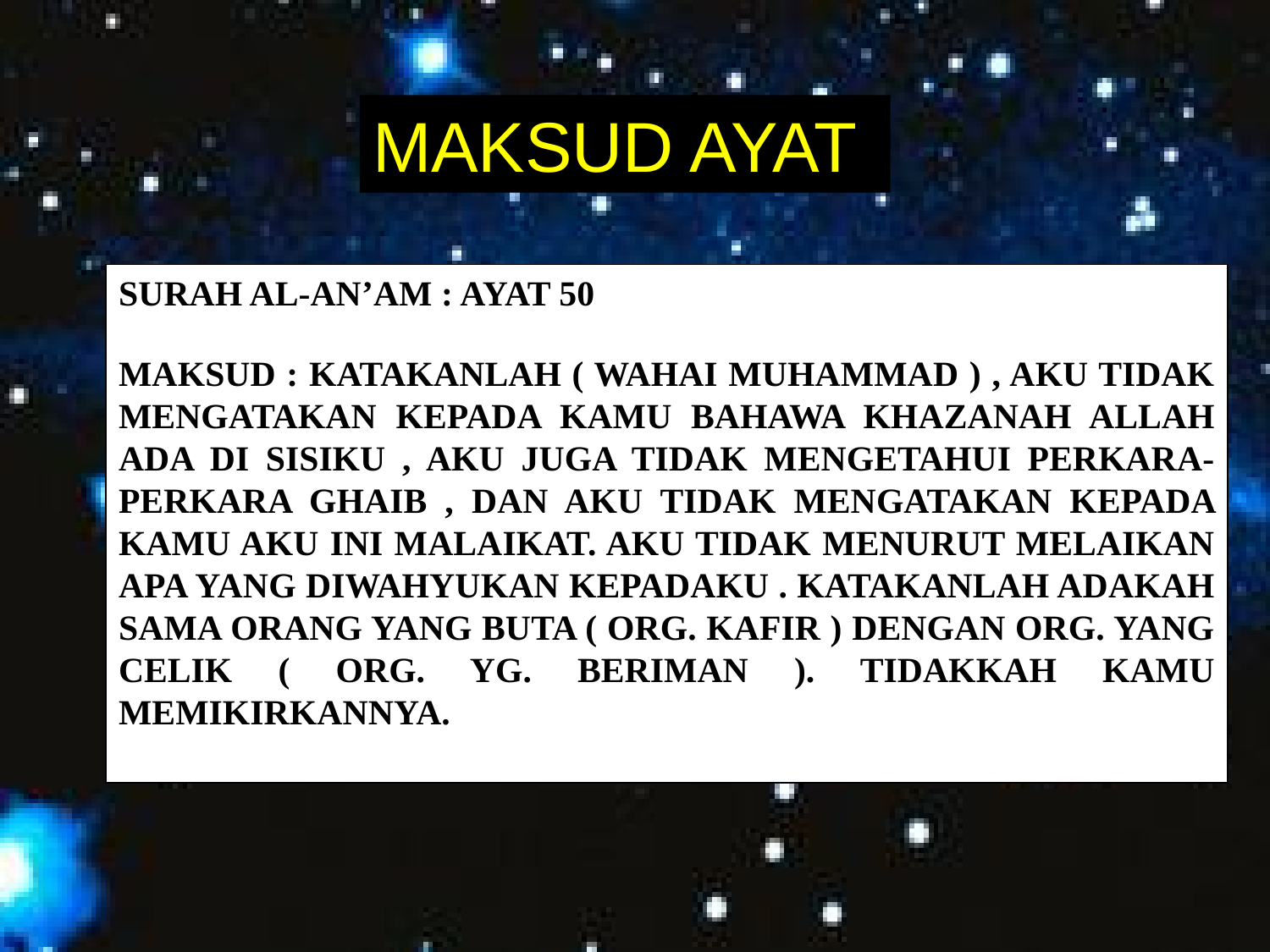

MAKSUD AYAT
SURAH AL-AN’AM : AYAT 50

MAKSUD : KATAKANLAH ( WAHAI MUHAMMAD ) , AKU TIDAK MENGATAKAN KEPADA KAMU BAHAWA KHAZANAH ALLAH ADA DI SISIKU , AKU JUGA TIDAK MENGETAHUI PERKARA-PERKARA GHAIB , DAN AKU TIDAK MENGATAKAN KEPADA KAMU AKU INI MALAIKAT. AKU TIDAK MENURUT MELAIKAN APA YANG DIWAHYUKAN KEPADAKU . KATAKANLAH ADAKAH SAMA ORANG YANG BUTA ( ORG. KAFIR ) DENGAN ORG. YANG CELIK ( ORG. YG. BERIMAN ). TIDAKKAH KAMU MEMIKIRKANNYA.